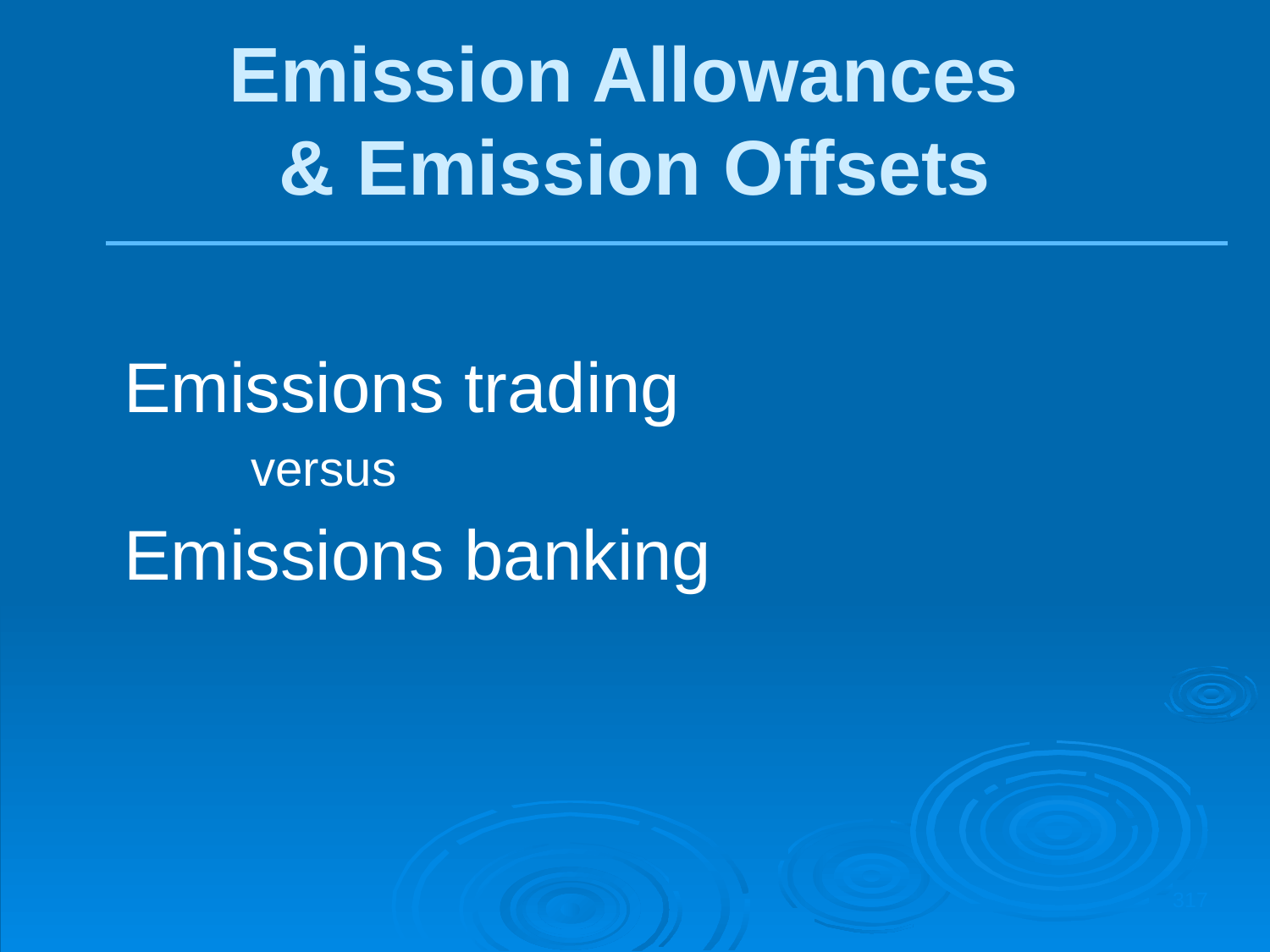

Emission Allowances
& Emission Offsets

	Emissions trading
       	versus
	Emissions banking
317